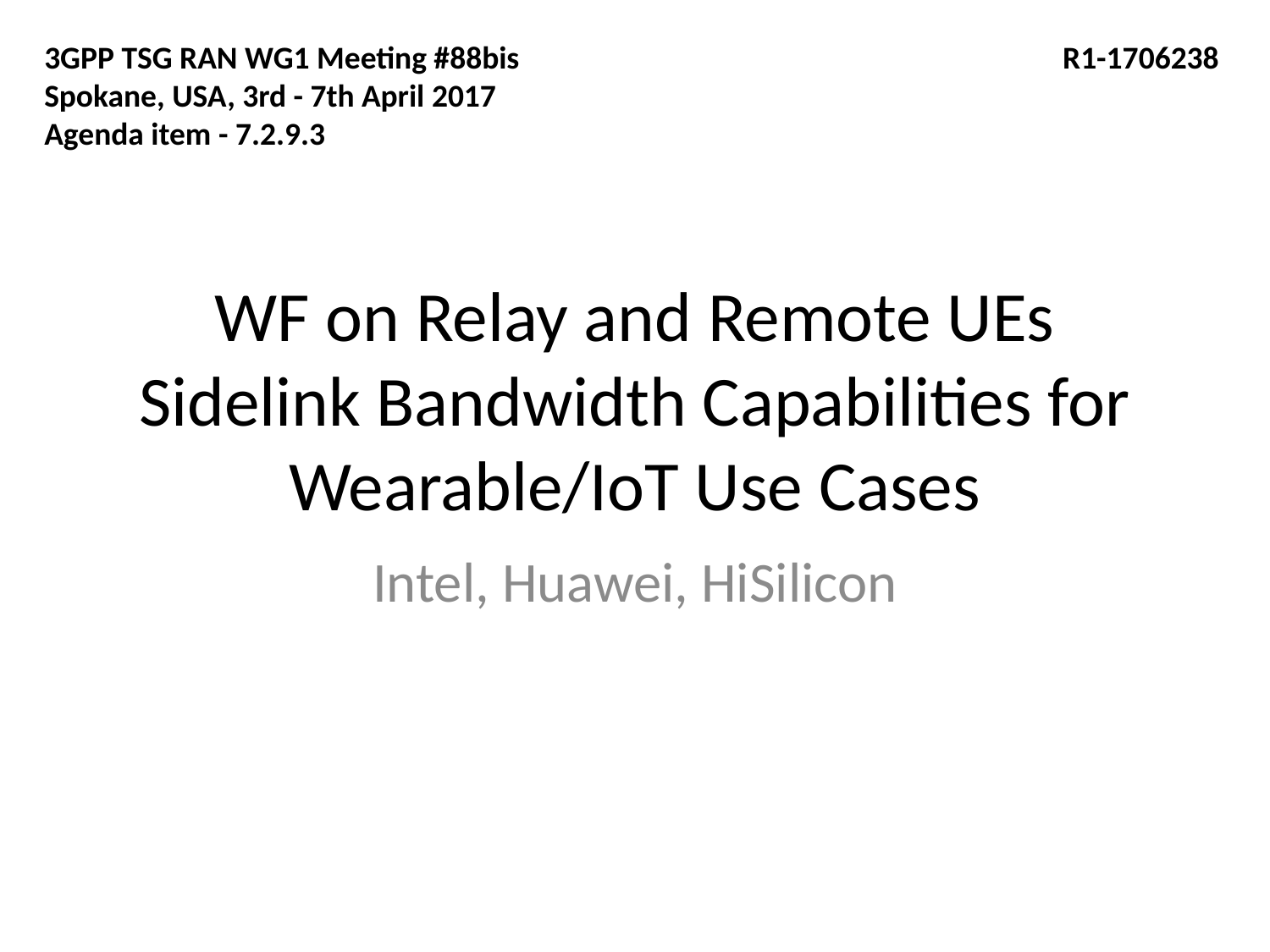

3GPP TSG RAN WG1 Meeting #88bis				                  R1-1706238
Spokane, USA, 3rd - 7th April 2017
Agenda item - 7.2.9.3
# WF on Relay and Remote UEs Sidelink Bandwidth Capabilities for Wearable/IoT Use Cases
Intel, Huawei, HiSilicon